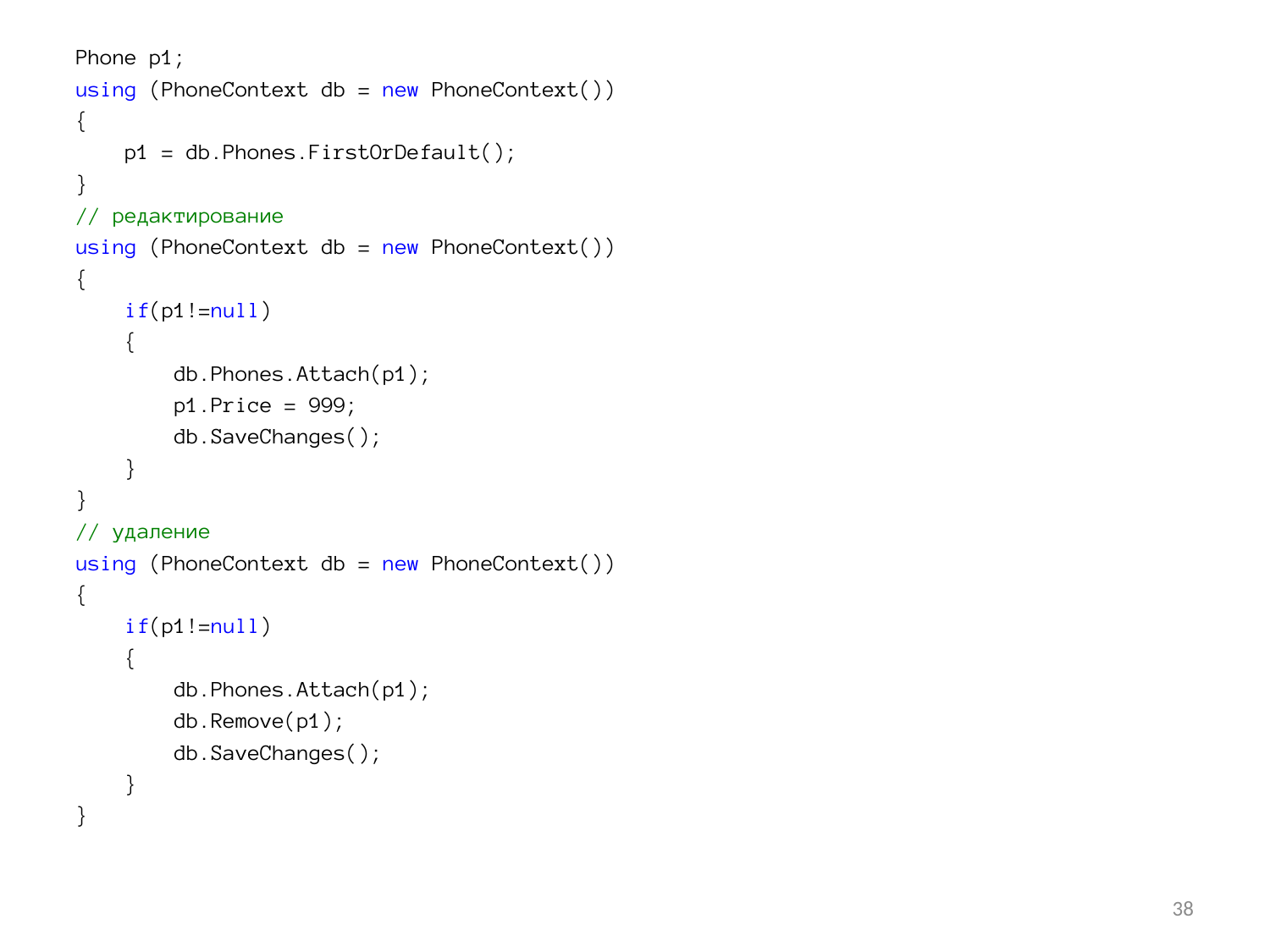

Phone p1;
using (PhoneContext db = new PhoneContext())
{
    p1 = db.Phones.FirstOrDefault();
}
// редактирование
using (PhoneContext db = new PhoneContext())
{
    if(p1!=null)
    {
        db.Phones.Attach(p1);
        p1.Price = 999;
        db.SaveChanges();
    }
}
// удаление
using (PhoneContext db = new PhoneContext())
{
    if(p1!=null)
    {
        db.Phones.Attach(p1);
        db.Remove(p1);
        db.SaveChanges();
    }
}
38